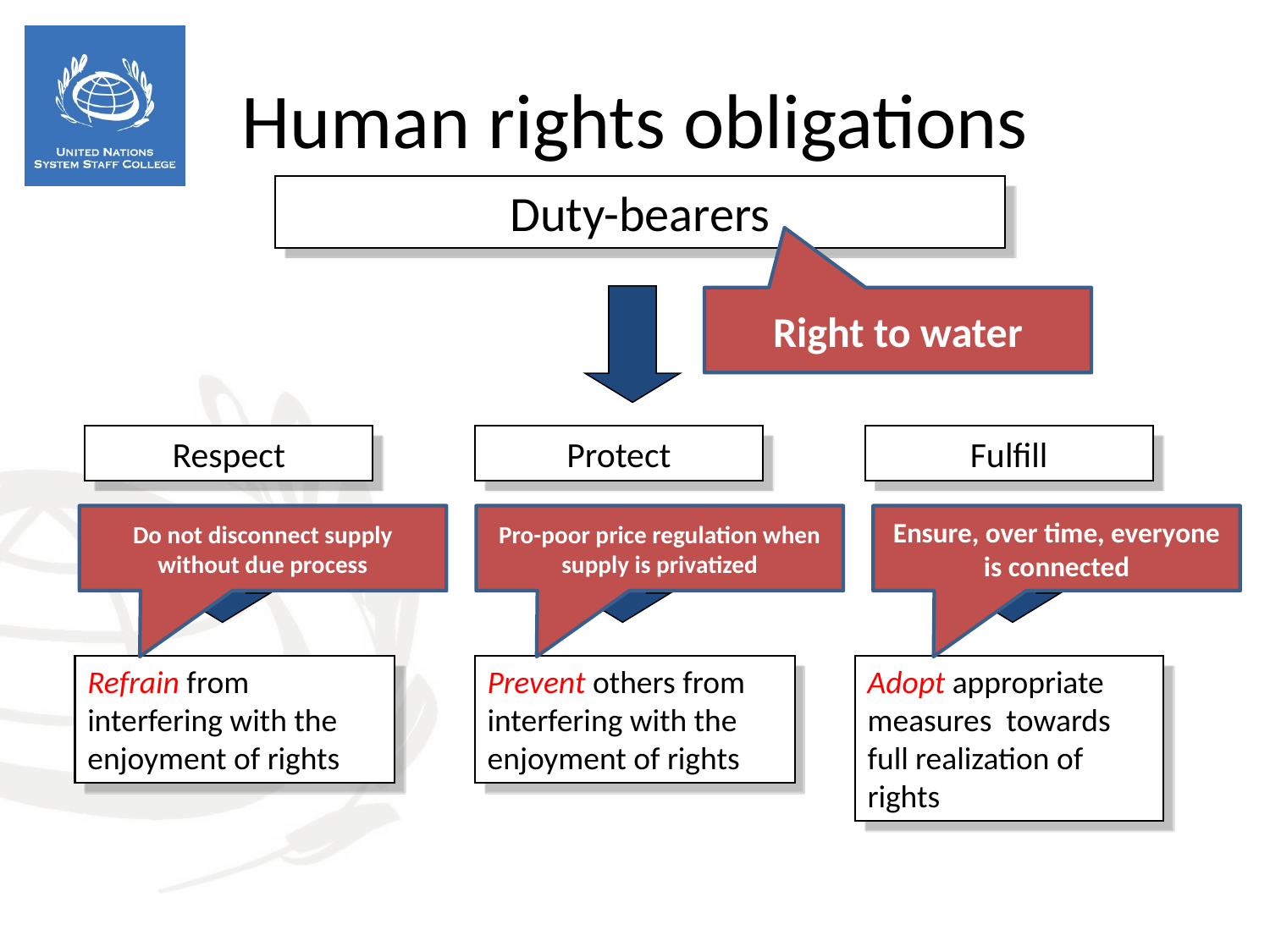

Human rights obligations
Duty-bearers

Right to water
Respect
Protect
Fulfill
Do not disconnect supply without due process
Pro-poor price regulation when supply is privatized
Ensure, over time, everyone is connected

Refrain from interfering with the enjoyment of rights
Prevent others from interfering with the enjoyment of rights
Adopt appropriate measures  towards full realization of rights